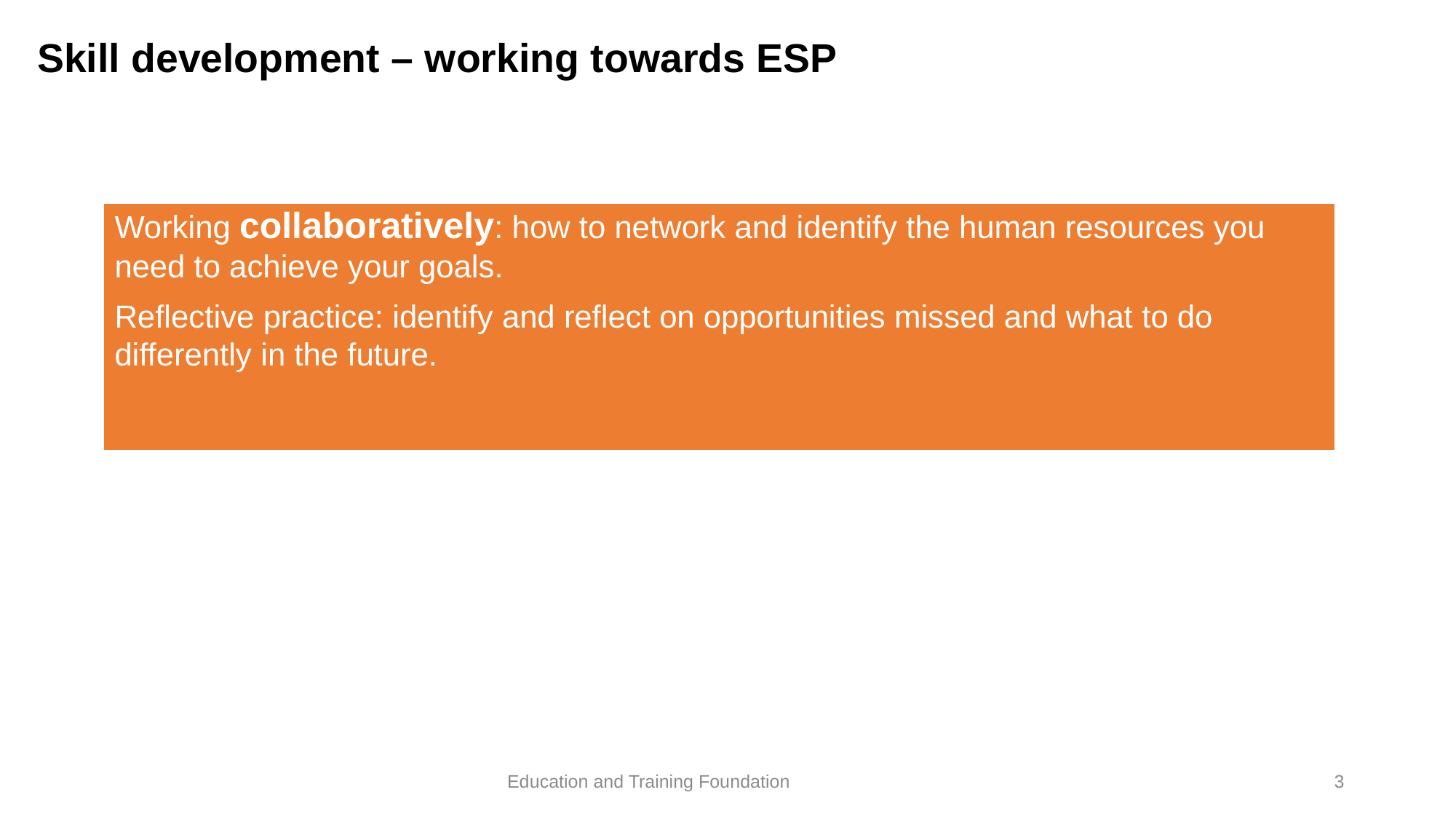

# Skill development – working towards ESP

| Working collaboratively: how to network and identify the human resources you need to achieve your goals. Reflective practice: identify and reflect on opportunities missed and what to do differently in the future. |
| --- |
3
Education and Training Foundation